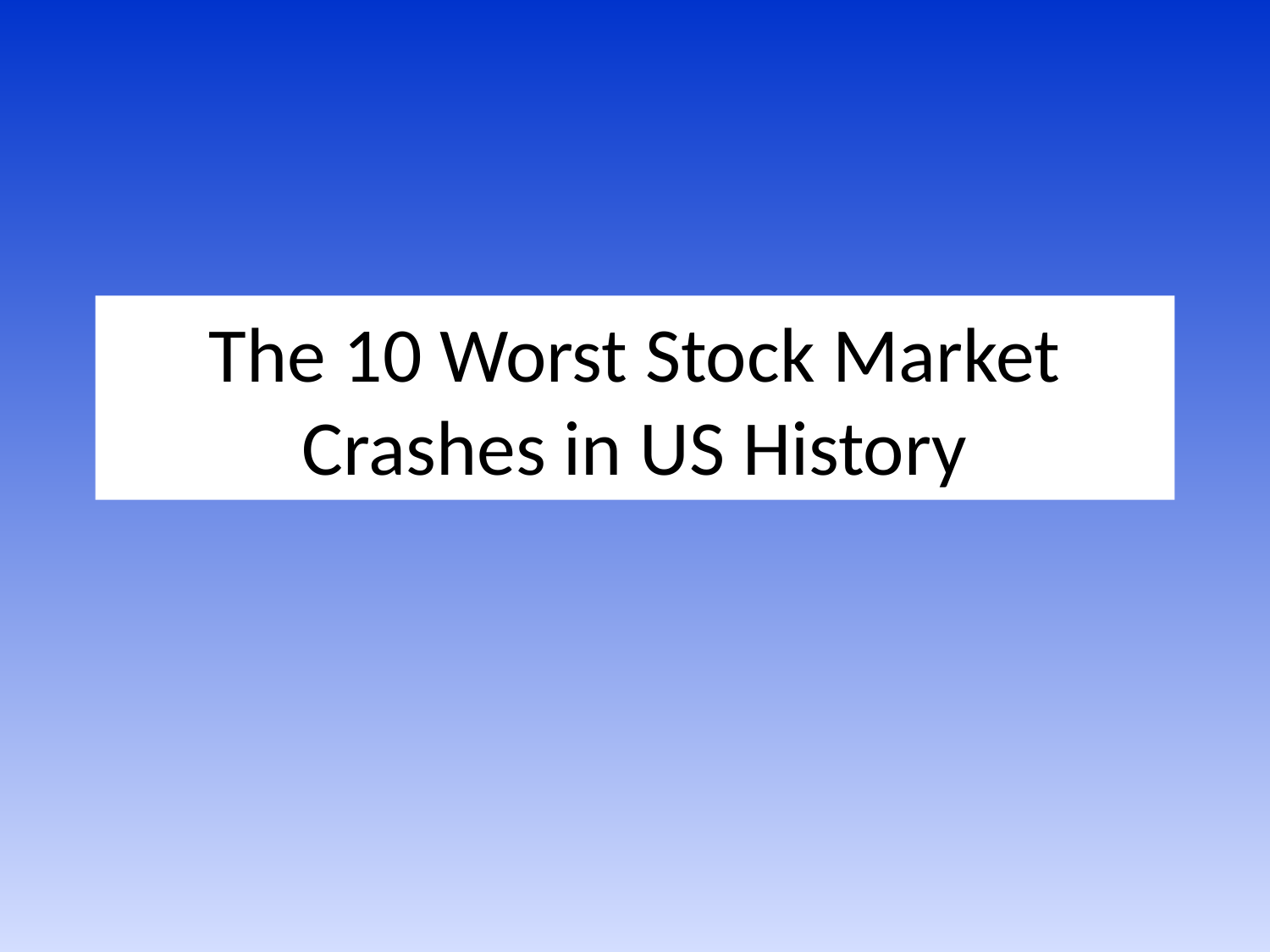

# The 10 Worst Stock Market Crashes in US History